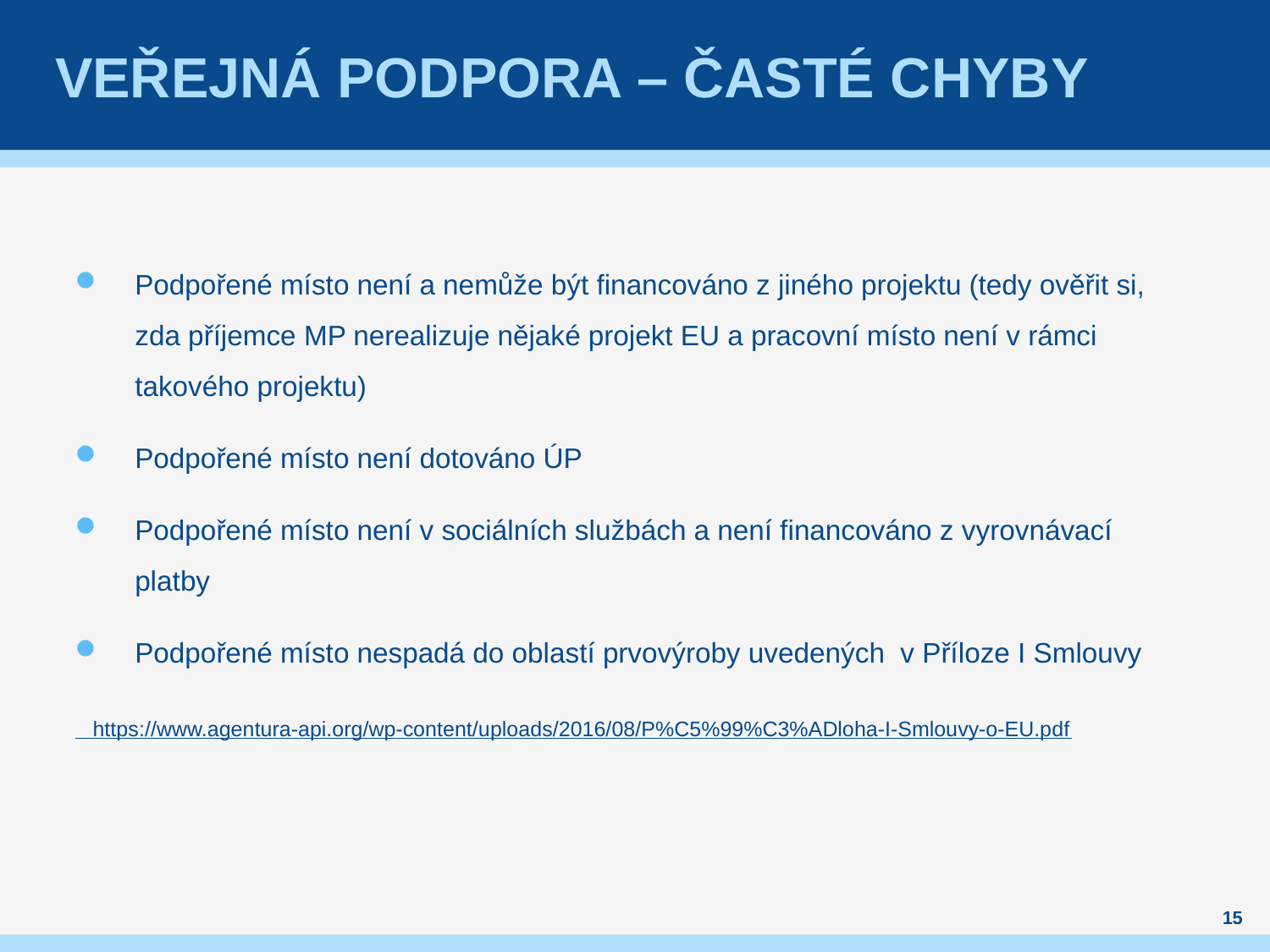

# VEŘEJNÁ PODPORA – Časté chyby
Podpořené místo není a nemůže být financováno z jiného projektu (tedy ověřit si, zda příjemce MP nerealizuje nějaké projekt EU a pracovní místo není v rámci takového projektu)
Podpořené místo není dotováno ÚP
Podpořené místo není v sociálních službách a není financováno z vyrovnávací platby
Podpořené místo nespadá do oblastí prvovýroby uvedených  v Příloze I Smlouvy
   https://www.agentura-api.org/wp-content/uploads/2016/08/P%C5%99%C3%ADloha-I-Smlouvy-o-EU.pdf

15